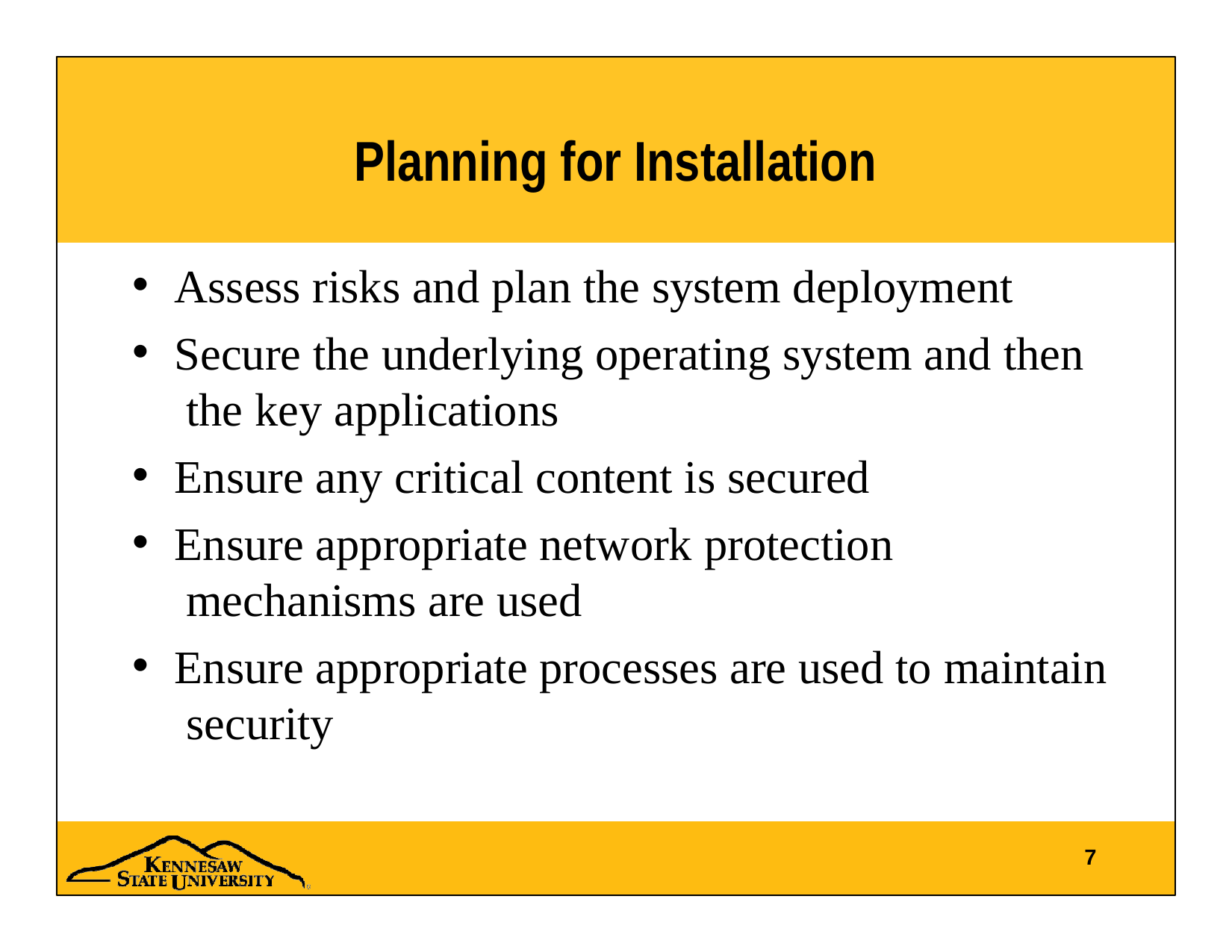

# Planning for Installation
Assess risks and plan the system deployment
Secure the underlying operating system and then  the key applications
Ensure any critical content is secured
Ensure appropriate network protection  mechanisms are used
Ensure appropriate processes are used to maintain  security

7